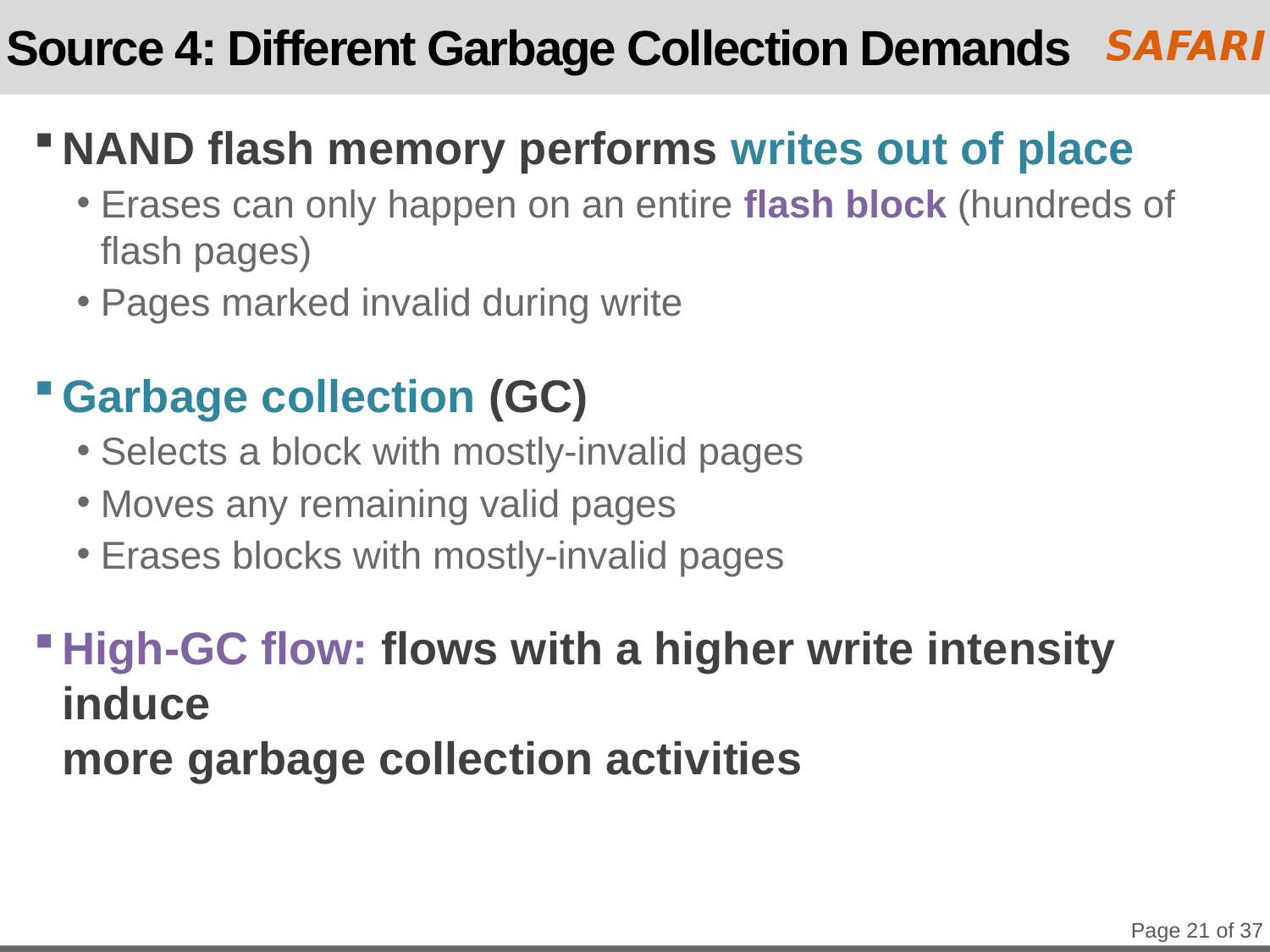

# Source 4: Different Garbage Collection Demands
NAND flash memory performs writes out of place
Erases can only happen on an entire flash block (hundreds of flash pages)
Pages marked invalid during write
Garbage collection (GC)
Selects a block with mostly-invalid pages
Moves any remaining valid pages
Erases blocks with mostly-invalid pages
High-GC flow: flows with a higher write intensity induce
more garbage collection activities
Page 21 of 37